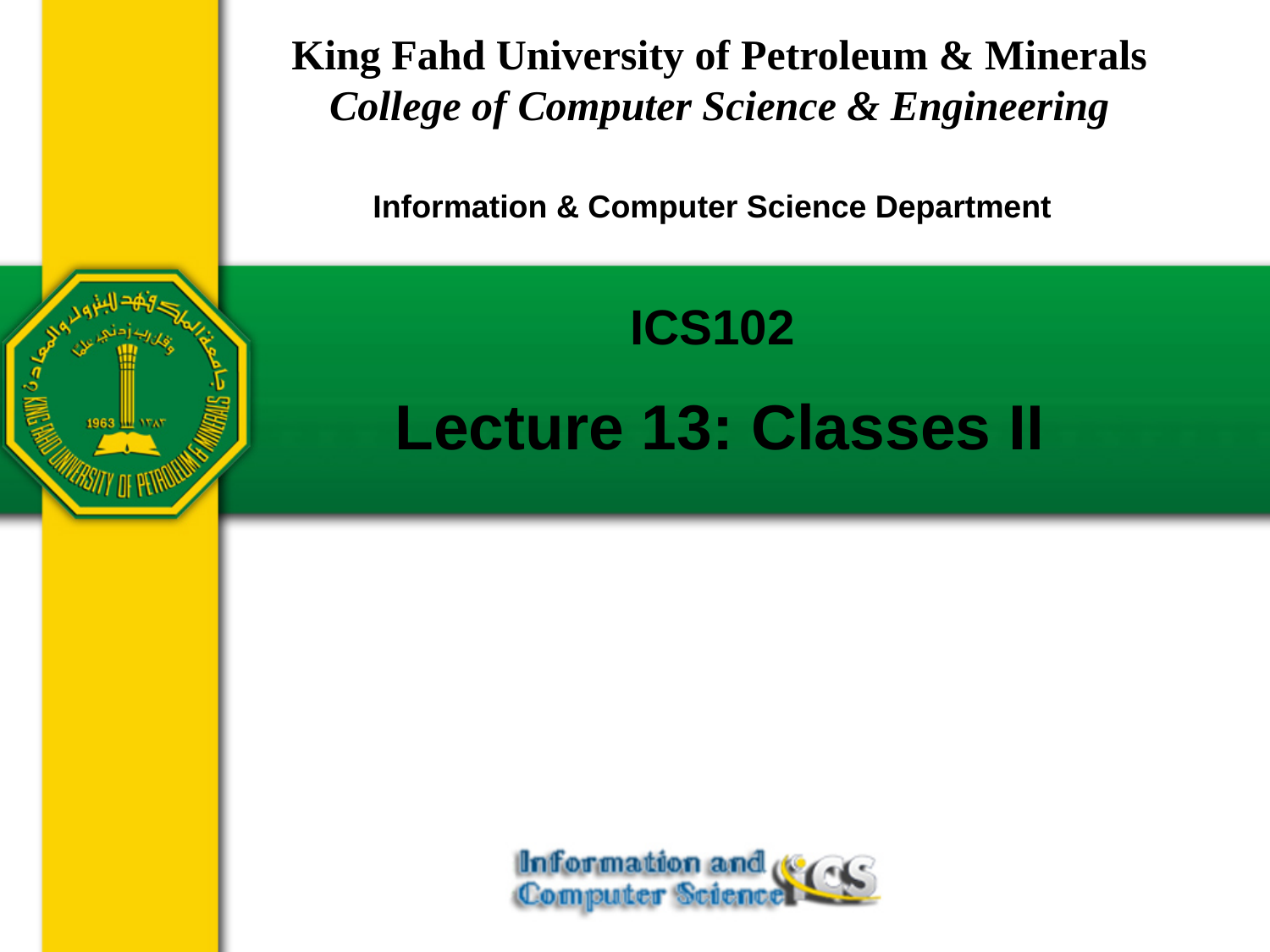

King Fahd University of Petroleum & Minerals
College of Computer Science & Engineering
Information & Computer Science Department
ICS102
Lecture 13: Classes II

July 29, 2018